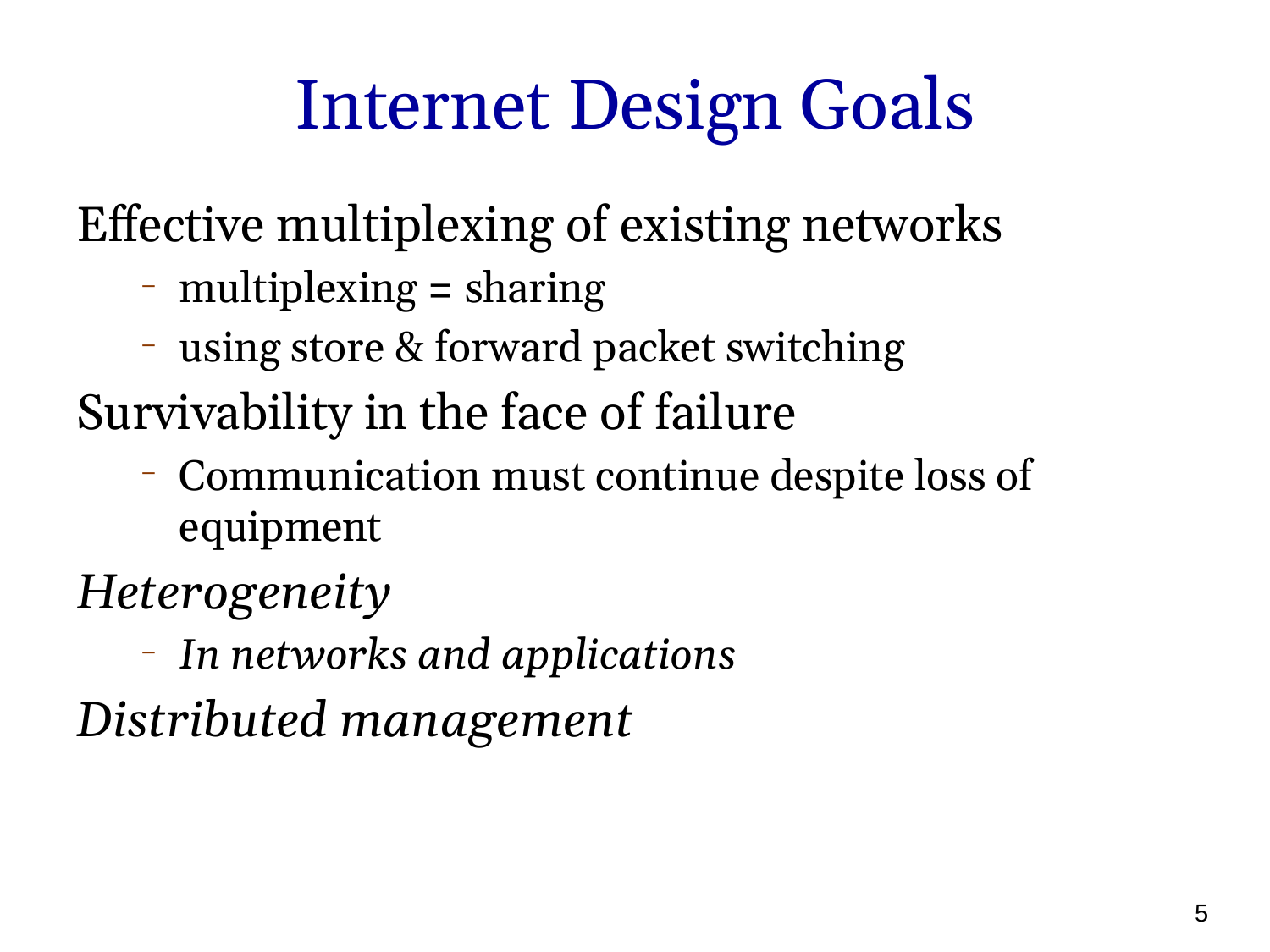

# Internet Design Goals
Effective multiplexing of existing networks
multiplexing = sharing
using store & forward packet switching
Survivability in the face of failure
Communication must continue despite loss of equipment
Heterogeneity
In networks and applications
Distributed management

Clark, The Design Philosophy of the DARPA Internet Protocols, SIGCOMM 1988.
5